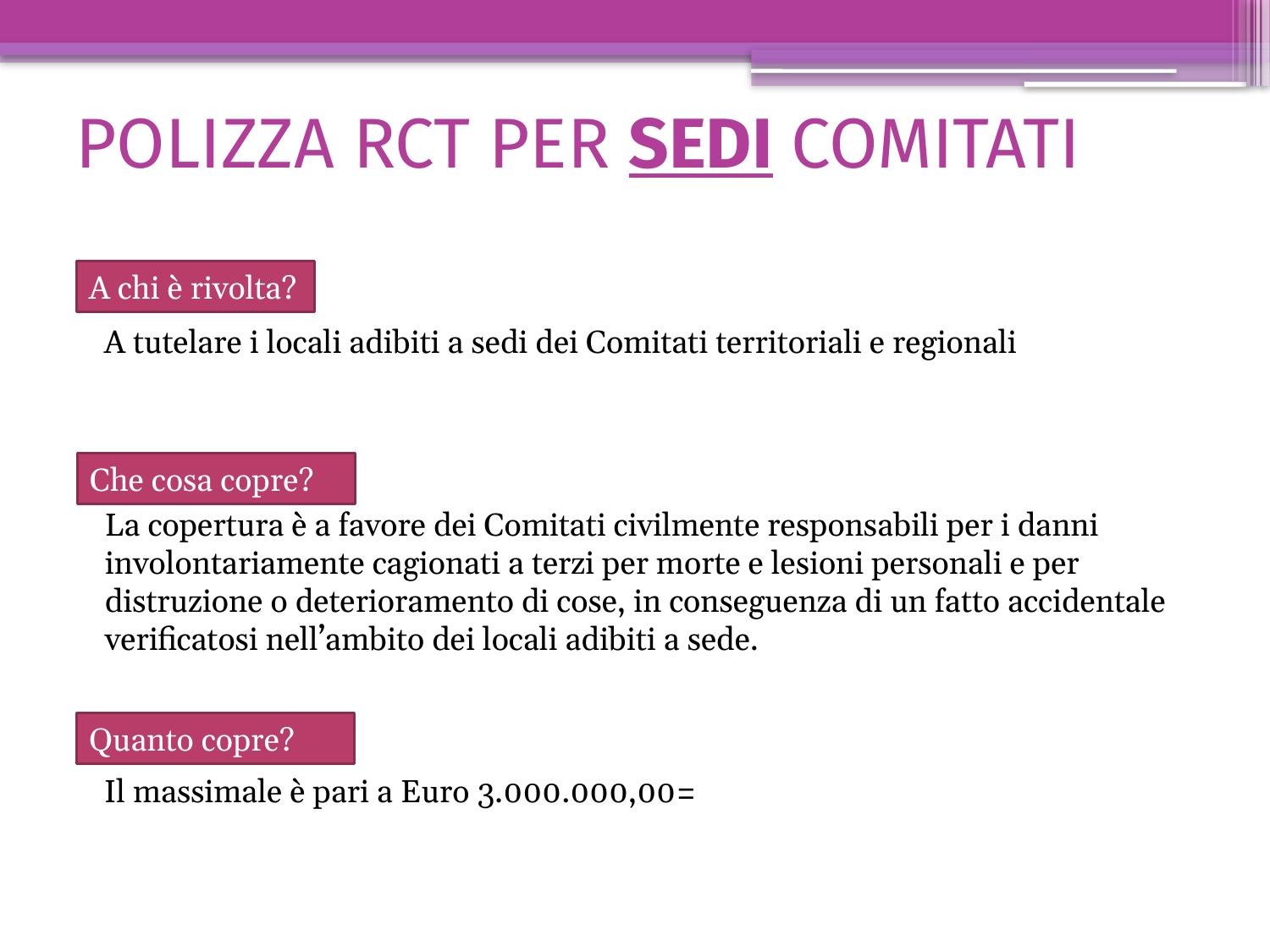

# POLIZZA RCT PER SEDI COMITATI
A chi è rivolta?
A tutelare i locali adibiti a sedi dei Comitati territoriali e regionali
Che cosa copre?
La copertura è a favore dei Comitati civilmente responsabili per i danni  involontariamente cagionati a terzi per morte e lesioni personali e per distruzione o deterioramento di cose, in conseguenza di un fatto accidentale verificatosi nell’ambito dei locali adibiti a sede.
Quanto copre?
Il massimale è pari a Euro 3.000.000,00=